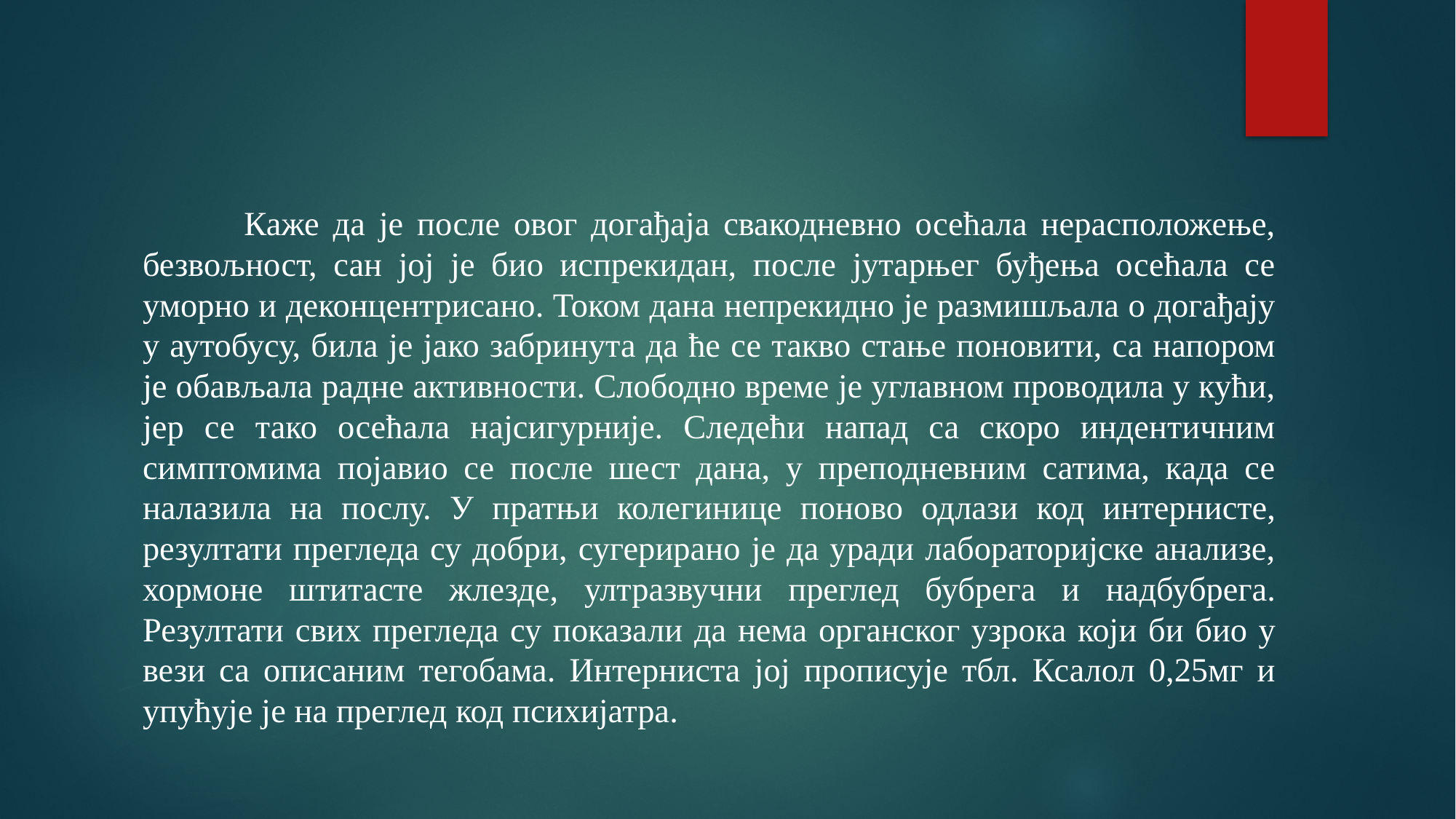

Каже да је после овог догађаја свакодневно осећала нерасположење, безвољност, сан јој је био испрекидан, после јутарњег буђења осећала се уморно и деконцентрисано. Током дана непрекидно је размишљала о догађају у аутобусу, била је јако забринута да ће се такво стање поновити, са напором је обављала радне активности. Слободно време је углавном проводила у кући, јер се тако осећала најсигурније. Следећи напад са скоро индентичним симптомима појавио се после шест дана, у преподневним сатима, када се налазила на послу. У пратњи колегинице поново одлази код интернисте, резултати прегледа су добри, сугерирано је да уради лабораторијске анализе, хормоне штитасте жлезде, ултразвучни преглед бубрега и надбубрега. Резултати свих прегледа су показали да нема органског узрока који би био у вези са описаним тегобама. Интерниста јој прописује тбл. Ксалол 0,25мг и упућује је на преглед код психијатра.